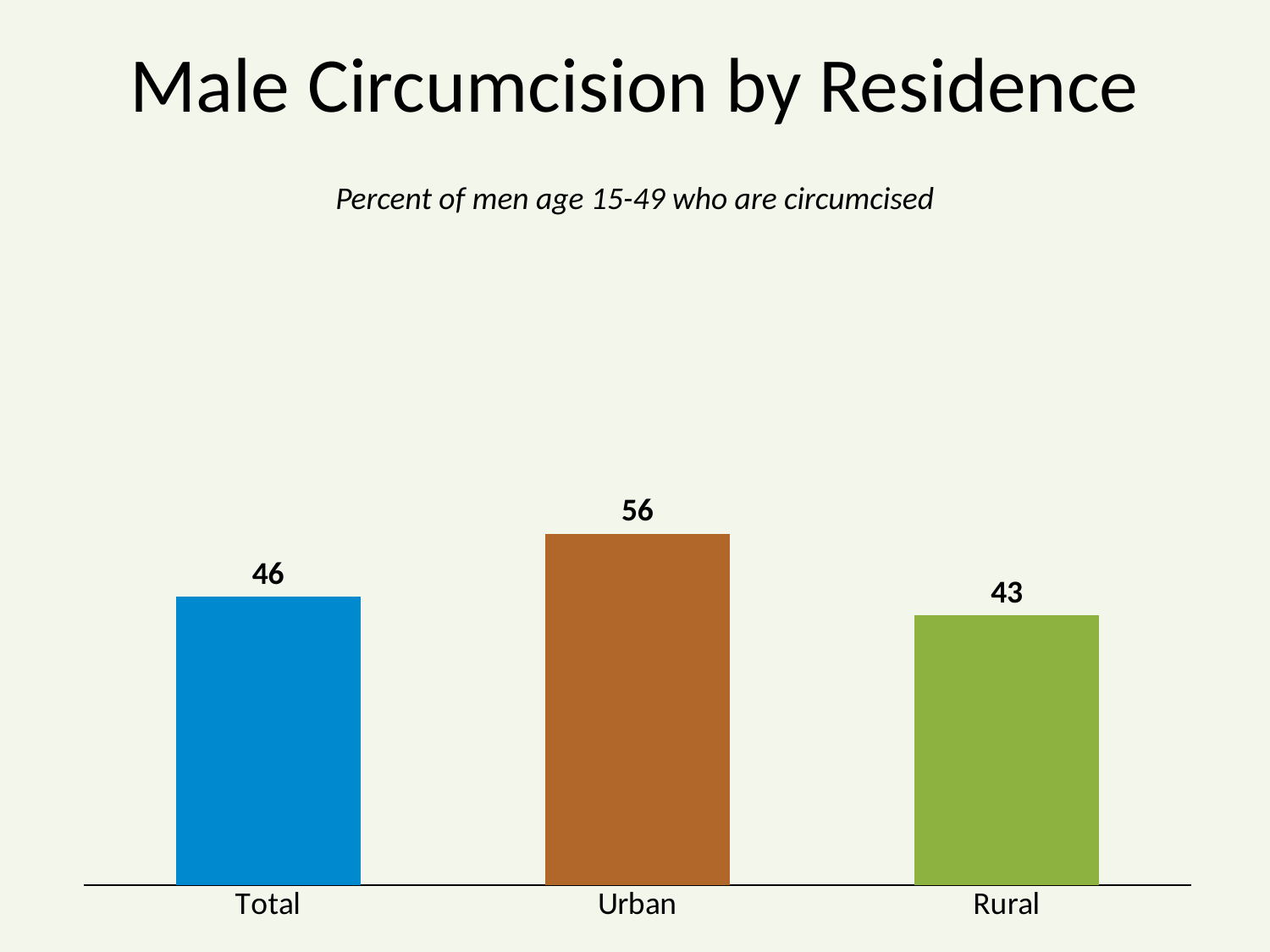

# Male Circumcision by Residence
Percent of men age 15-49 who are circumcised

### Chart

| Category | Series 1 |
|---|---|
| Total | 46.0 |
| Urban | 56.0 |
| Rural | 43.0 |